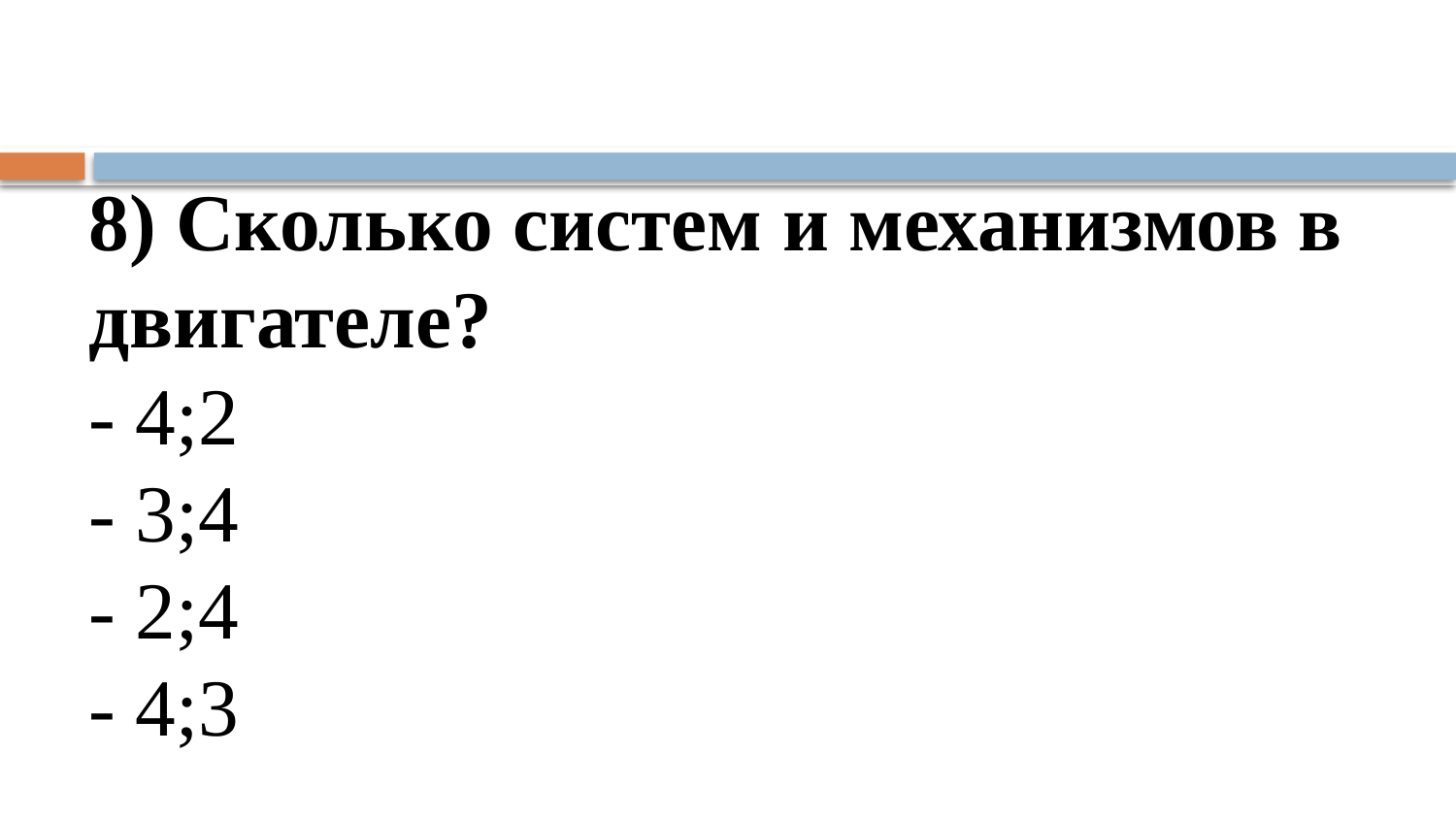

# 8) Сколько систем и механизмов в двигателе? - 4;2 - 3;4 - 2;4 - 4;3